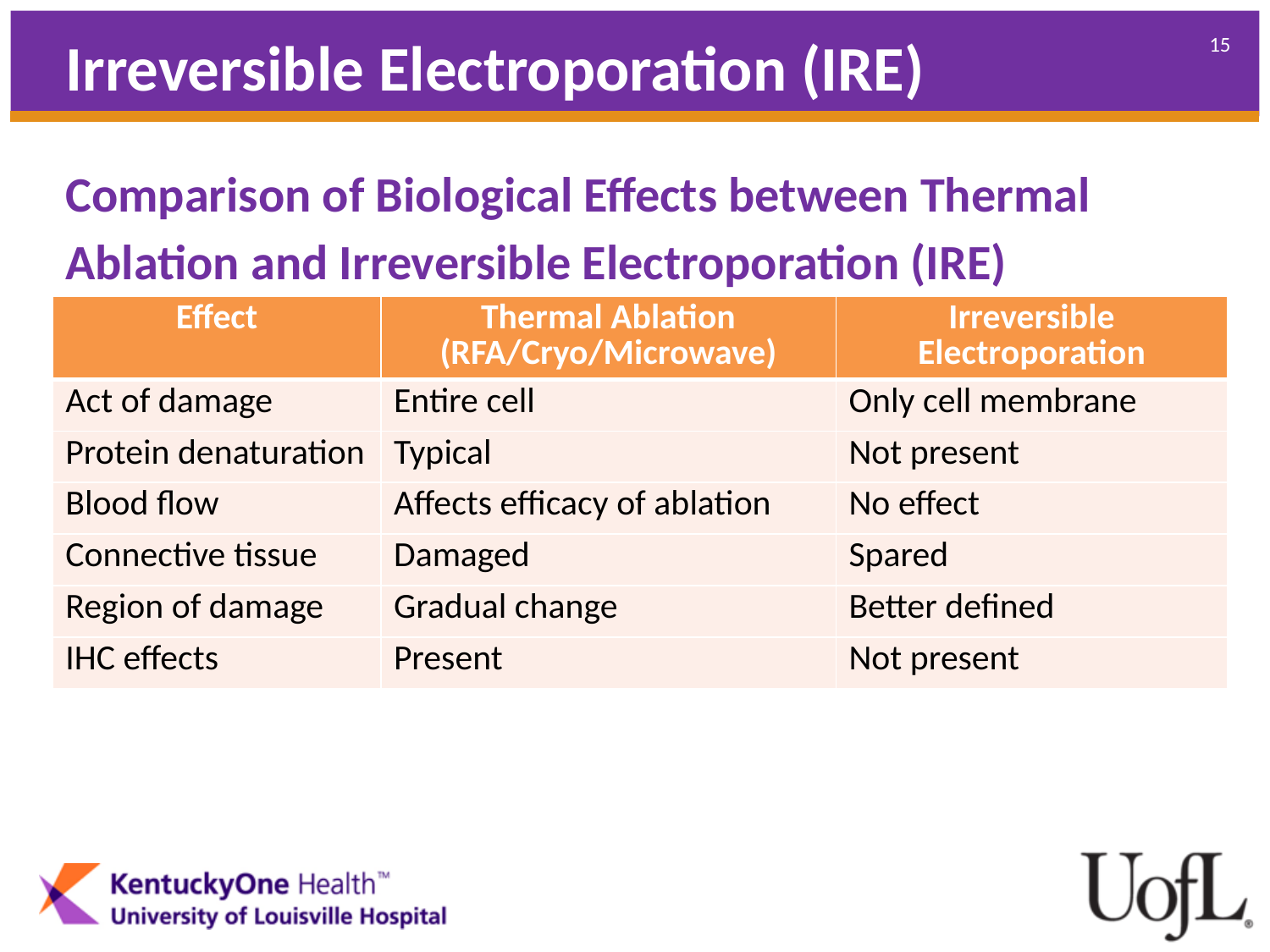

Irreversible Electroporation (IRE)
Comparison of Biological Effects between Thermal Ablation and Irreversible Electroporation (IRE)
| Effect | Thermal Ablation (RFA/Cryo/Microwave) | Irreversible Electroporation |
| --- | --- | --- |
| Act of damage | Entire cell | Only cell membrane |
| Protein denaturation | Typical | Not present |
| Blood flow | Affects efficacy of ablation | No effect |
| Connective tissue | Damaged | Spared |
| Region of damage | Gradual change | Better defined |
| IHC effects | Present | Not present |